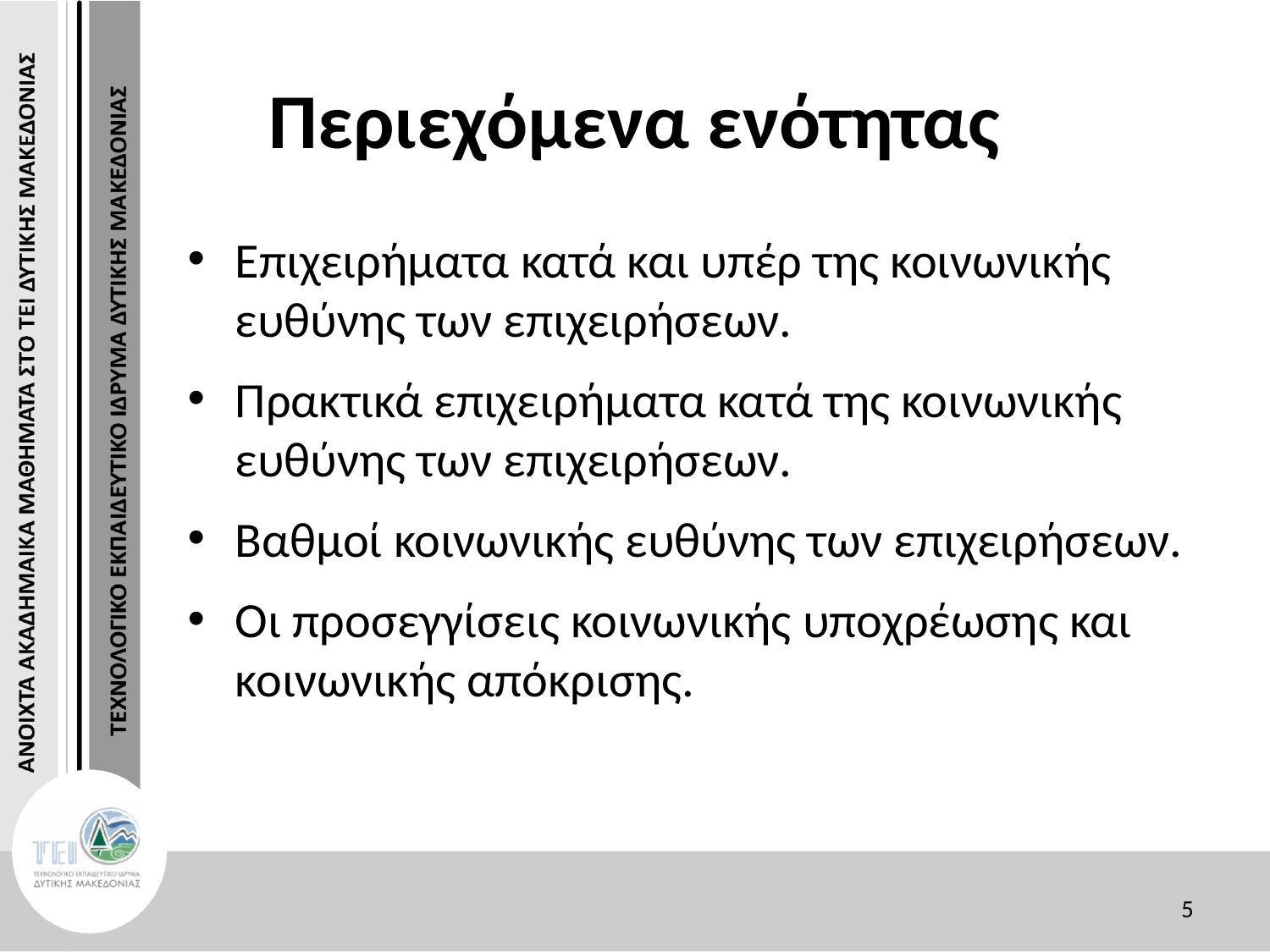

# Περιεχόμενα ενότητας
Επιχειρήματα κατά και υπέρ της κοινωνικής ευθύνης των επιχειρήσεων.
Πρακτικά επιχειρήματα κατά της κοινωνικής ευθύνης των επιχειρήσεων.
Βαθμοί κοινωνικής ευθύνης των επιχειρήσεων.
Οι προσεγγίσεις κοινωνικής υποχρέωσης και κοινωνικής απόκρισης.

5